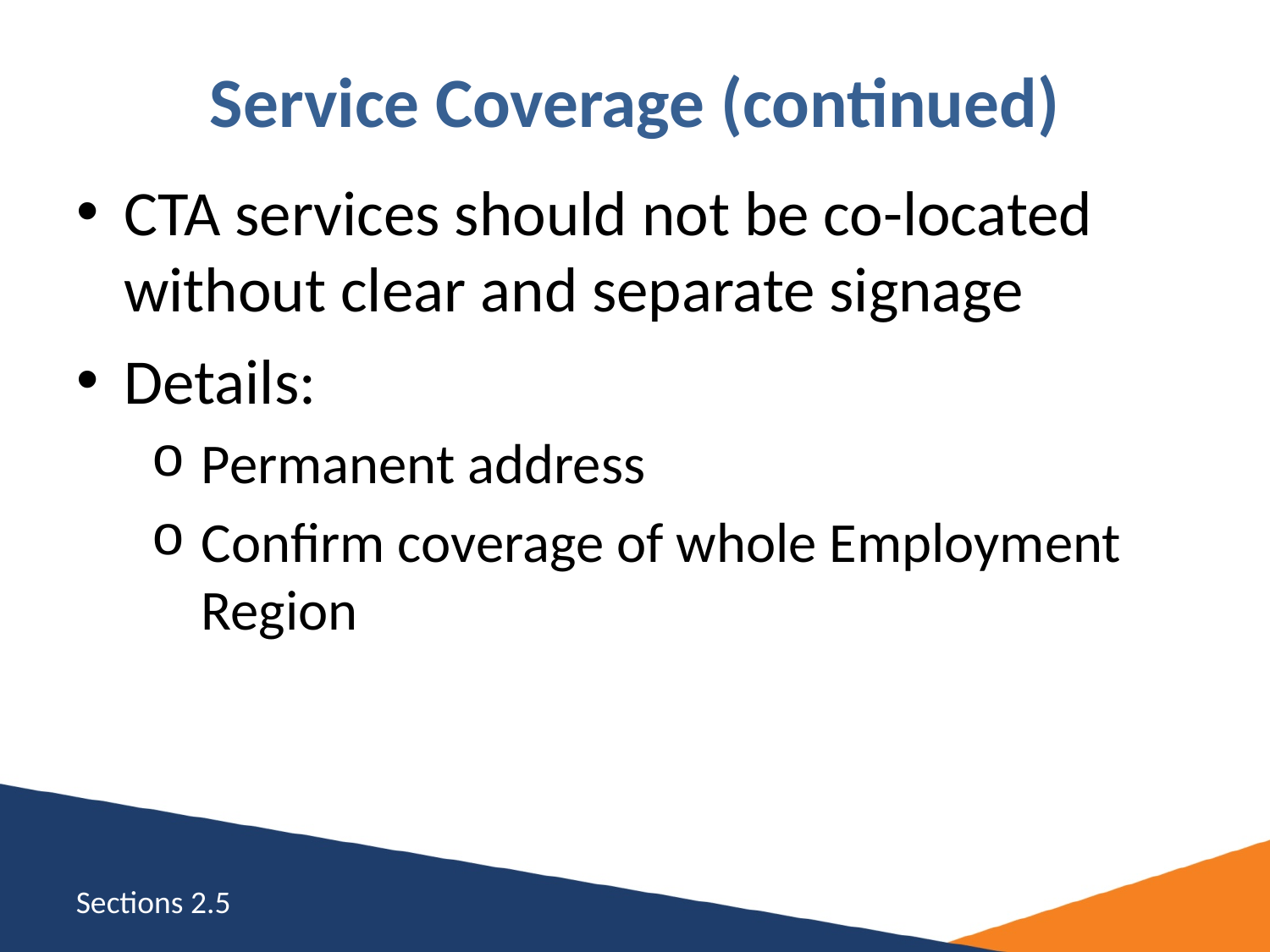

# Service Coverage (continued)
CTA services should not be co-located without clear and separate signage
Details:
Permanent address
Confirm coverage of whole Employment Region
Sections 2.5